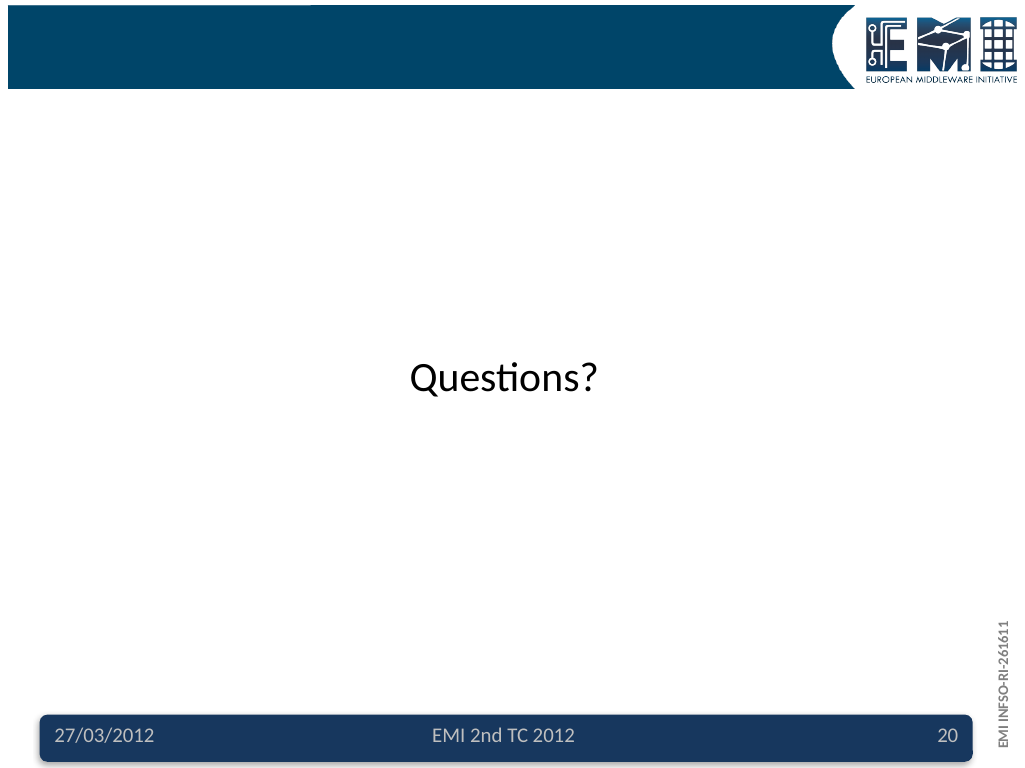

#
Questions?
27/03/2012
EMI 2nd TC 2012
20